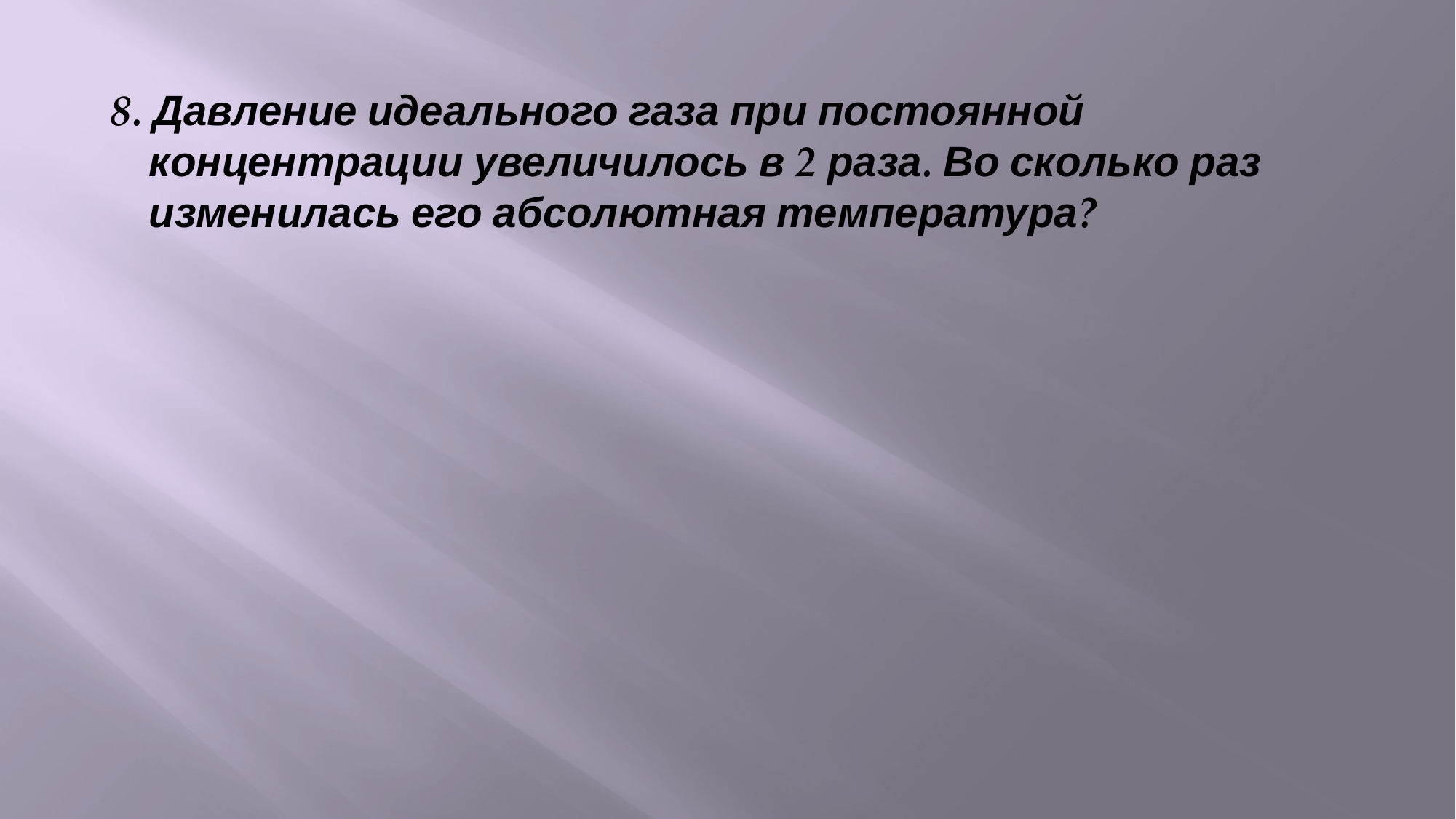

8. Давление идеального газа при постоянной концентрации увеличилось в 2 раза. Во сколько раз изменилась его абсолютная температура?